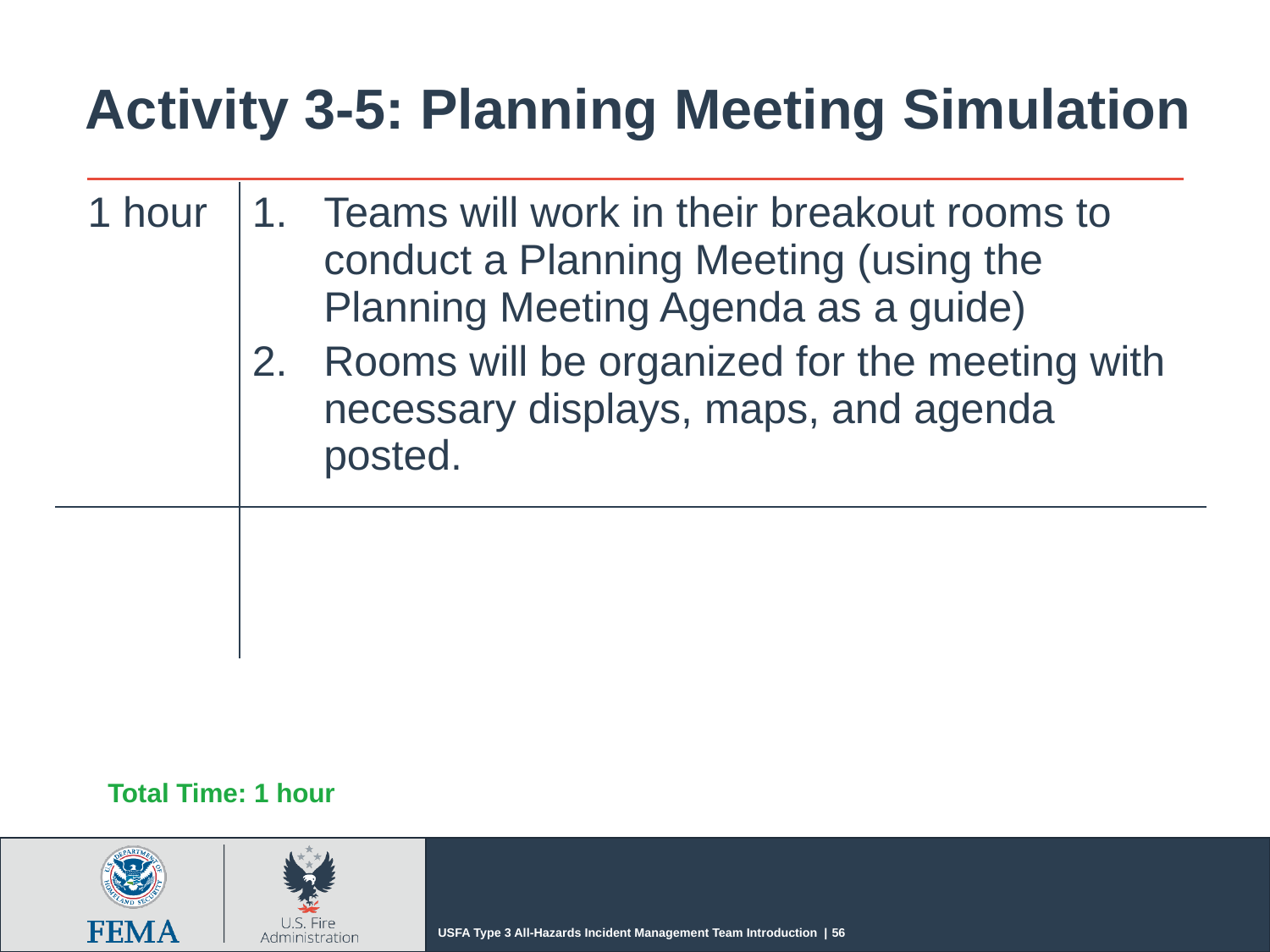

# Activity 3-5: Planning Meeting Simulation
| 1 hour | Teams will work in their breakout rooms to conduct a Planning Meeting (using the Planning Meeting Agenda as a guide) Rooms will be organized for the meeting with necessary displays, maps, and agenda posted. |
| --- | --- |
|  |  |
Total Time: 1 hour
USFA Type 3 All-Hazards Incident Management Team Introduction  | 56